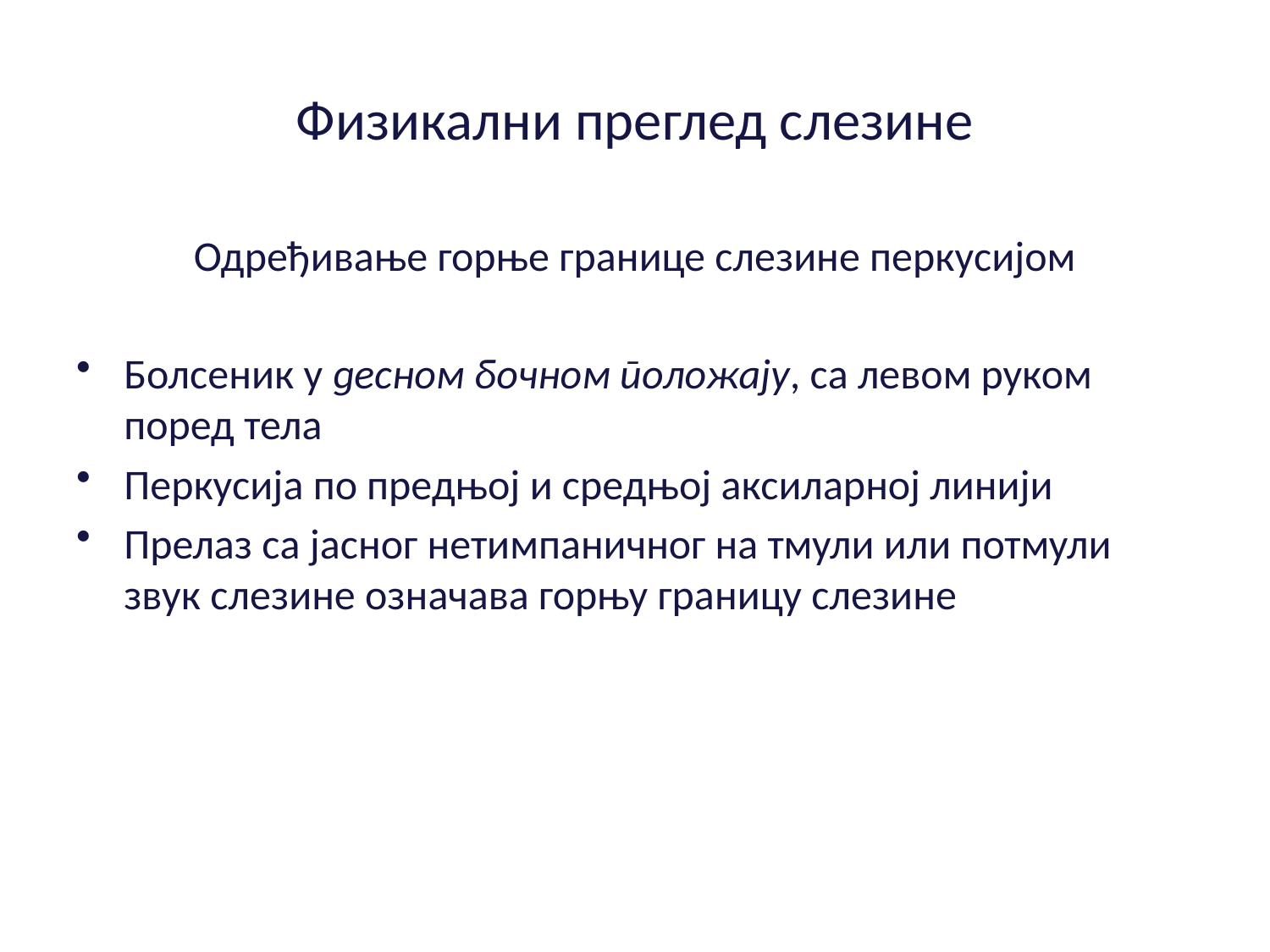

# Физикални преглед слезине
Одређивање горње границе слезине перкусијом

Болсеник у десном бочном положају, са левом руком поред тела
Перкусија по предњој и средњој аксиларној линији
Прелаз са јасног нетимпаничног на тмули или потмули звук слезине означава горњу границу слезине